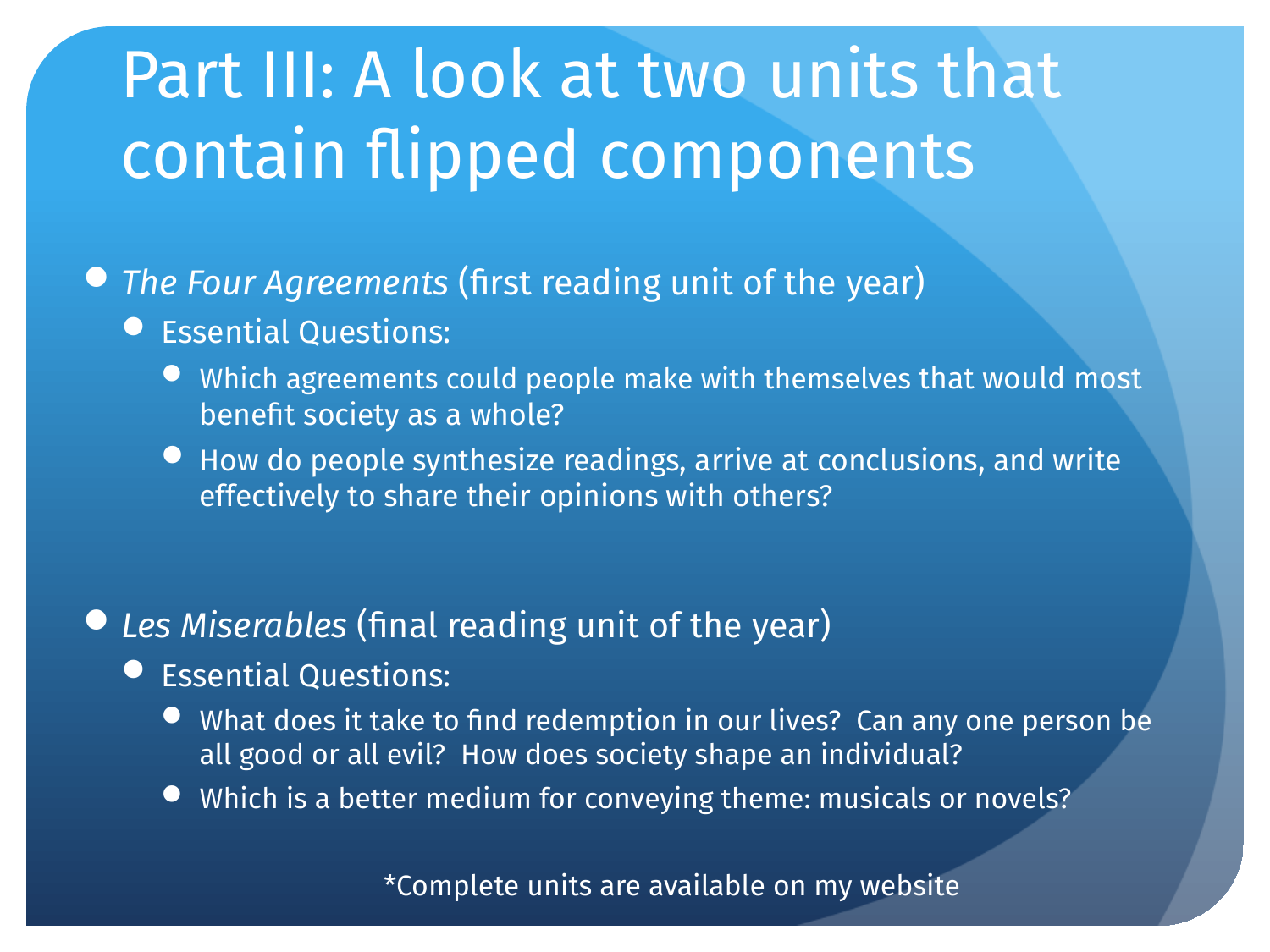

# Part III: A look at two units that contain flipped components
The Four Agreements (first reading unit of the year)
Essential Questions:
Which agreements could people make with themselves that would most benefit society as a whole?
How do people synthesize readings, arrive at conclusions, and write effectively to share their opinions with others?

Les Miserables (final reading unit of the year)
Essential Questions:
What does it take to find redemption in our lives?  Can any one person be all good or all evil?  How does society shape an individual?
Which is a better medium for conveying theme: musicals or novels?

*Complete units are available on my website